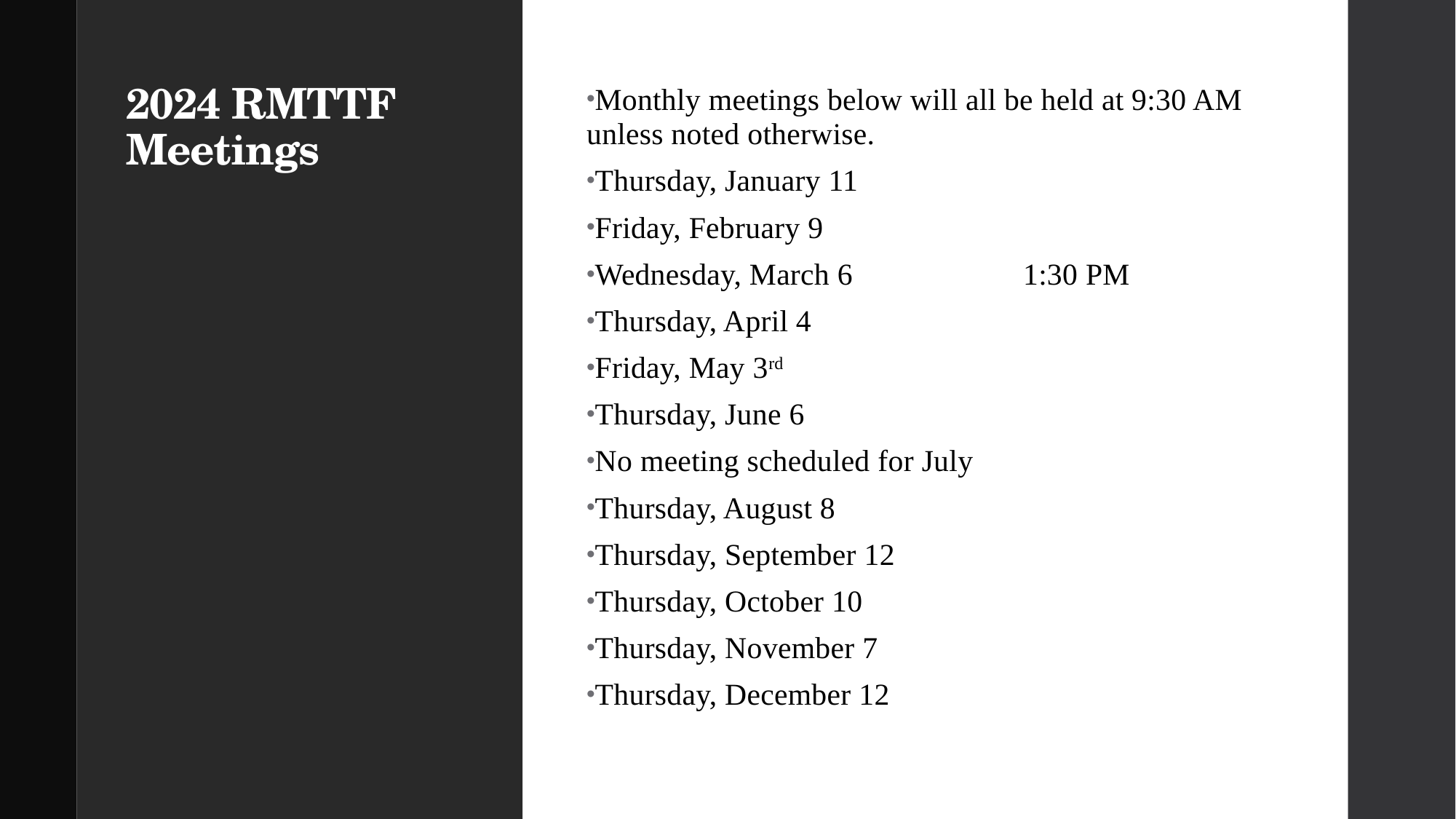

# 2024 RMTTF Meetings
Monthly meetings below will all be held at 9:30 AM unless noted otherwise.
Thursday, January 11
Friday, February 9
Wednesday, March 6 		1:30 PM
Thursday, April 4
Friday, May 3rd
Thursday, June 6
No meeting scheduled for July
Thursday, August 8
Thursday, September 12
Thursday, October 10
Thursday, November 7
Thursday, December 12